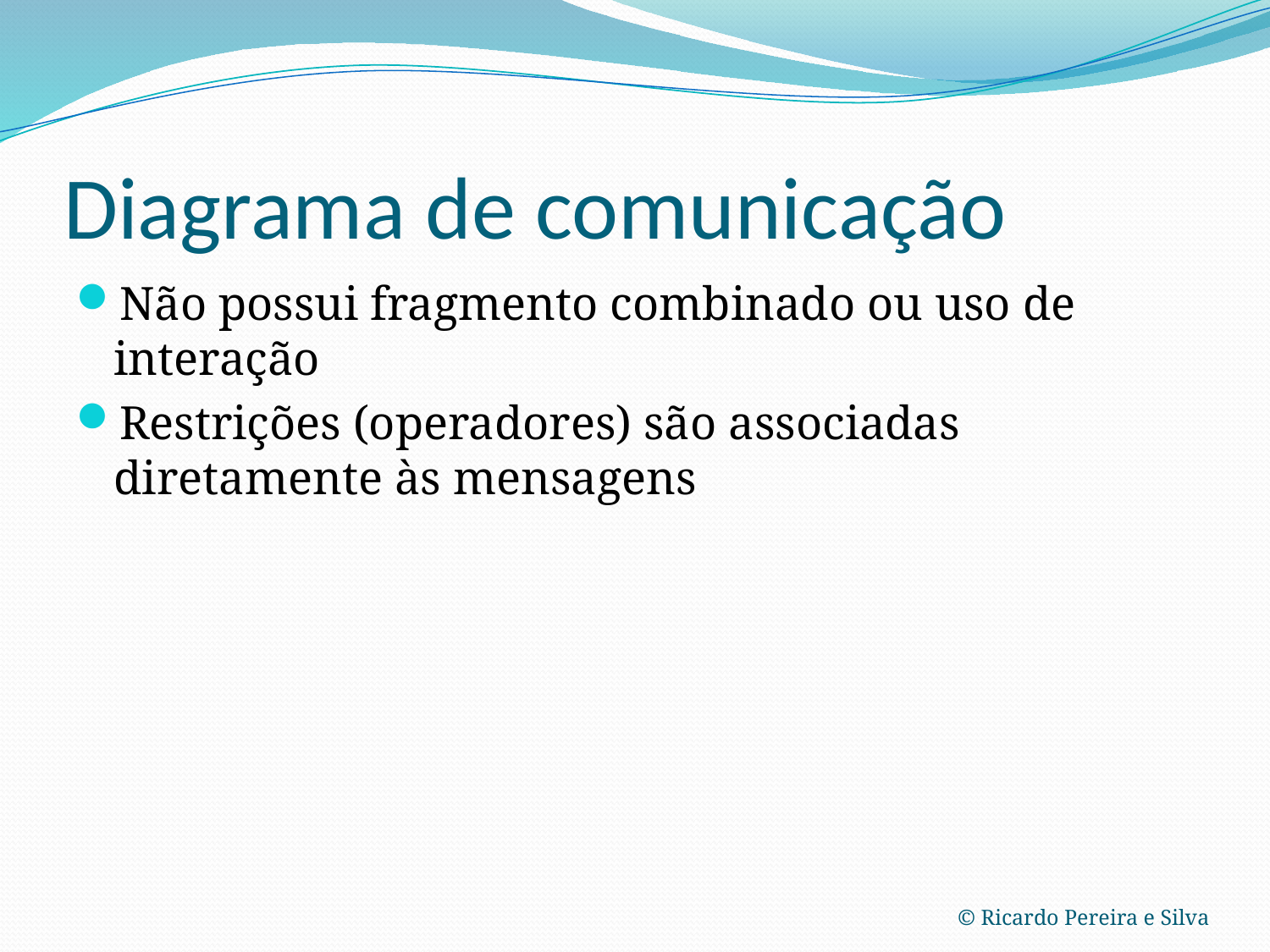

# Diagrama de comunicação
Não possui fragmento combinado ou uso de interação
Restrições (operadores) são associadas diretamente às mensagens
© Ricardo Pereira e Silva